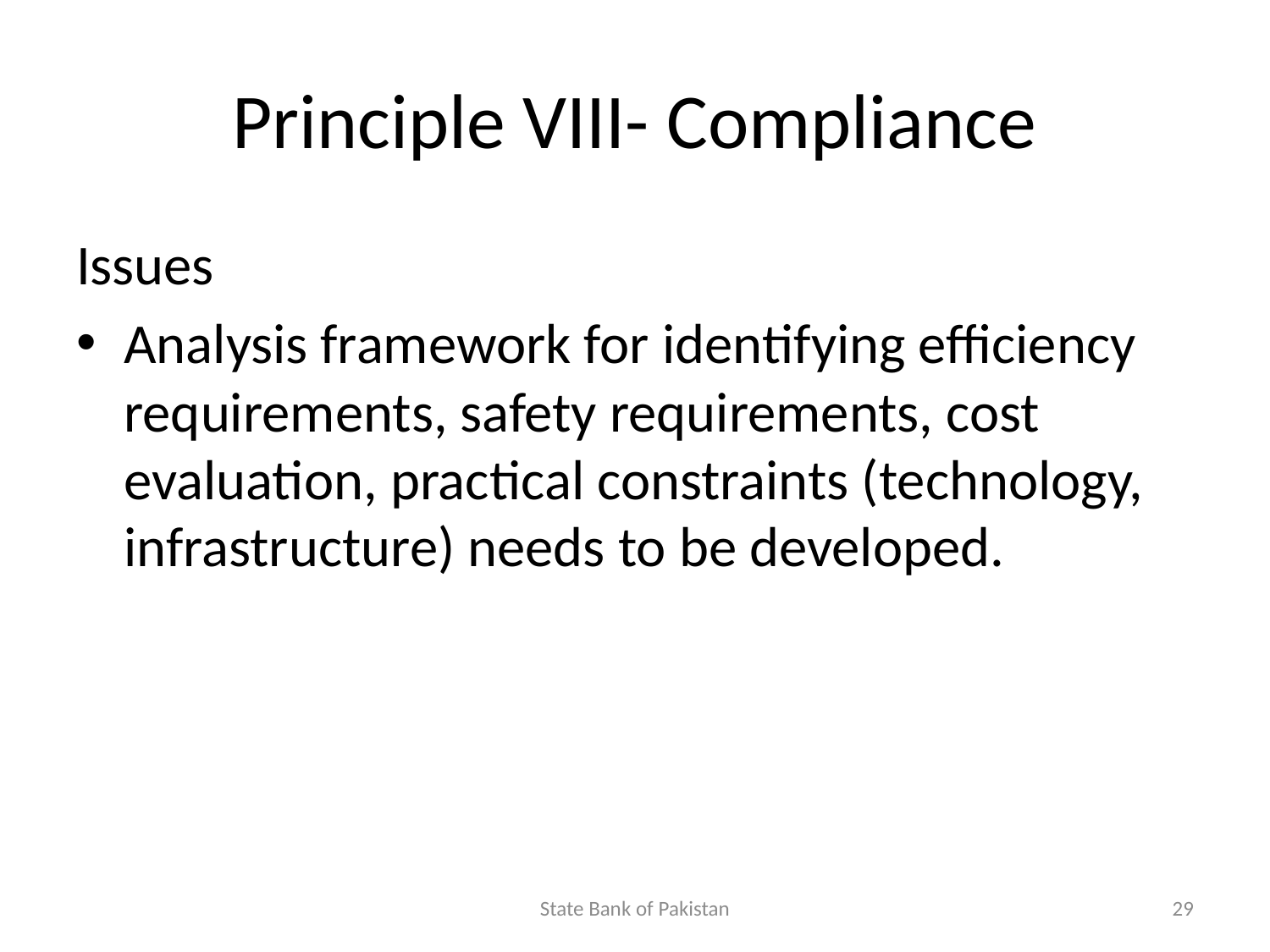

# Principle VIII- Compliance
Issues
Analysis framework for identifying efficiency requirements, safety requirements, cost evaluation, practical constraints (technology, infrastructure) needs to be developed.
State Bank of Pakistan
29